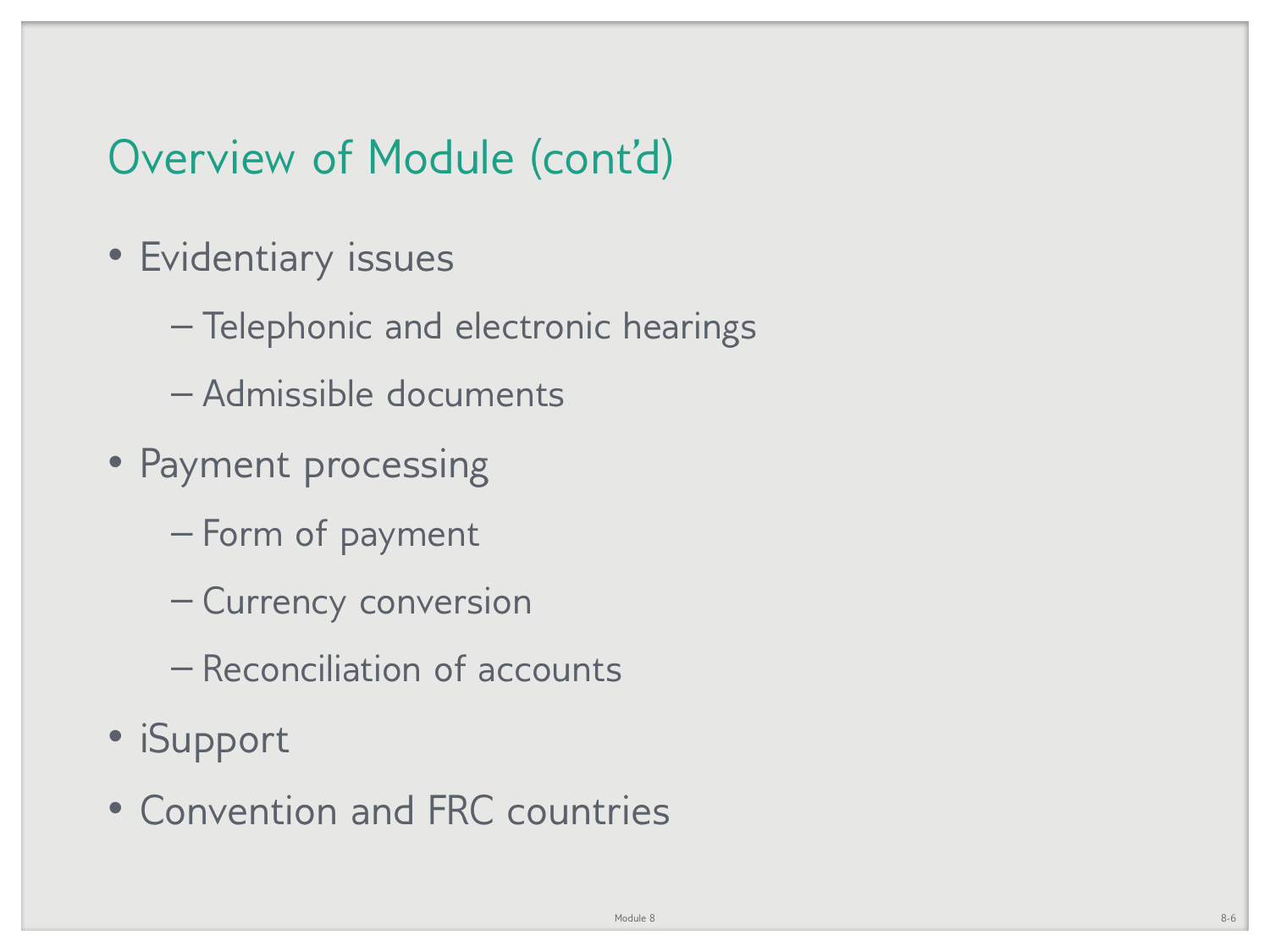

# Overview of Module (cont’d)
Evidentiary issues
Telephonic and electronic hearings
Admissible documents
Payment processing
Form of payment
Currency conversion
Reconciliation of accounts
iSupport
Convention and FRC countries
Module 8
8-6